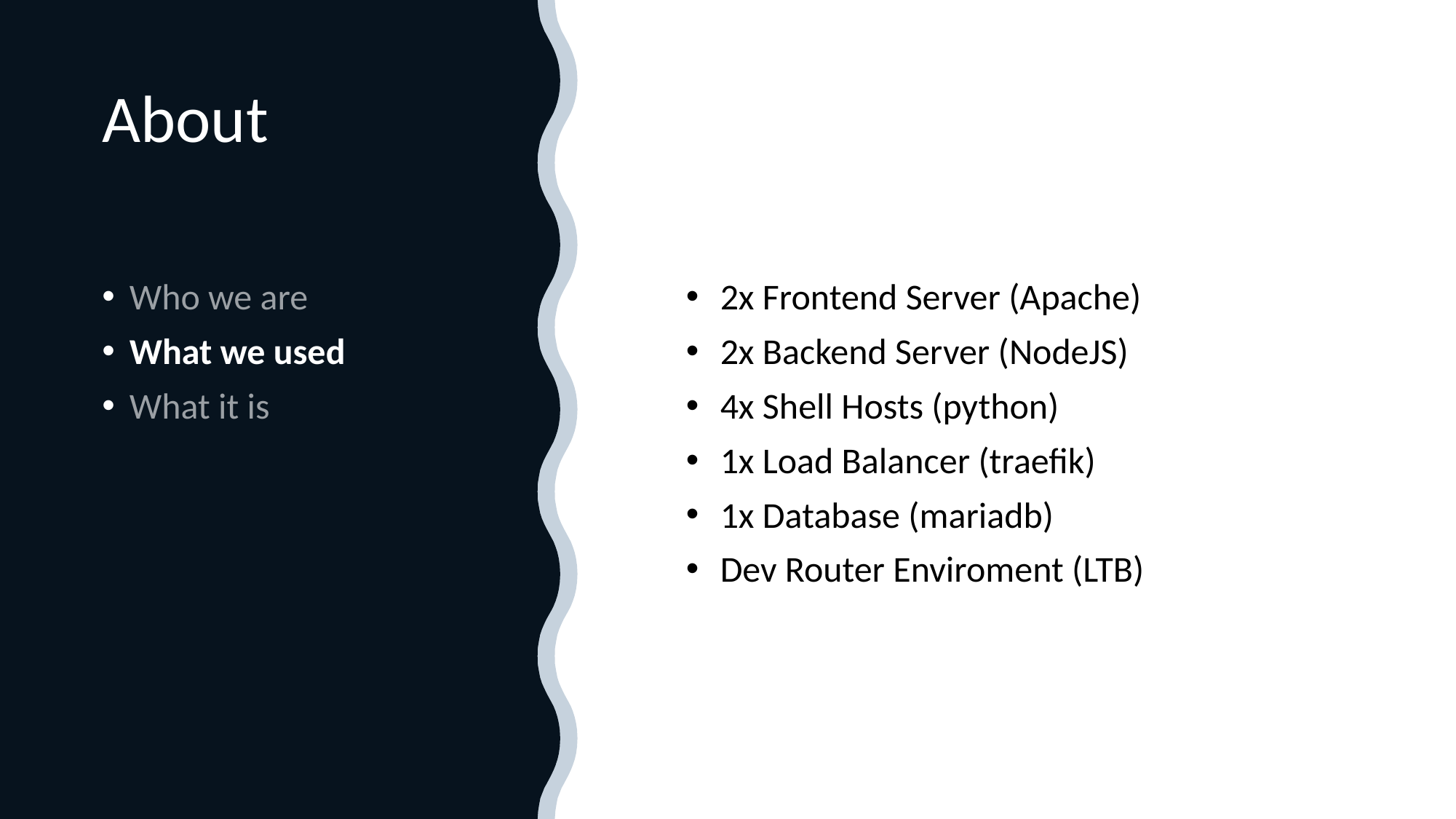

# About
Who we are
What we used
What it is
2x Frontend Server (Apache)
2x Backend Server (NodeJS)
4x Shell Hosts (python)
1x Load Balancer (traefik)
1x Database (mariadb)
Dev Router Enviroment (LTB)